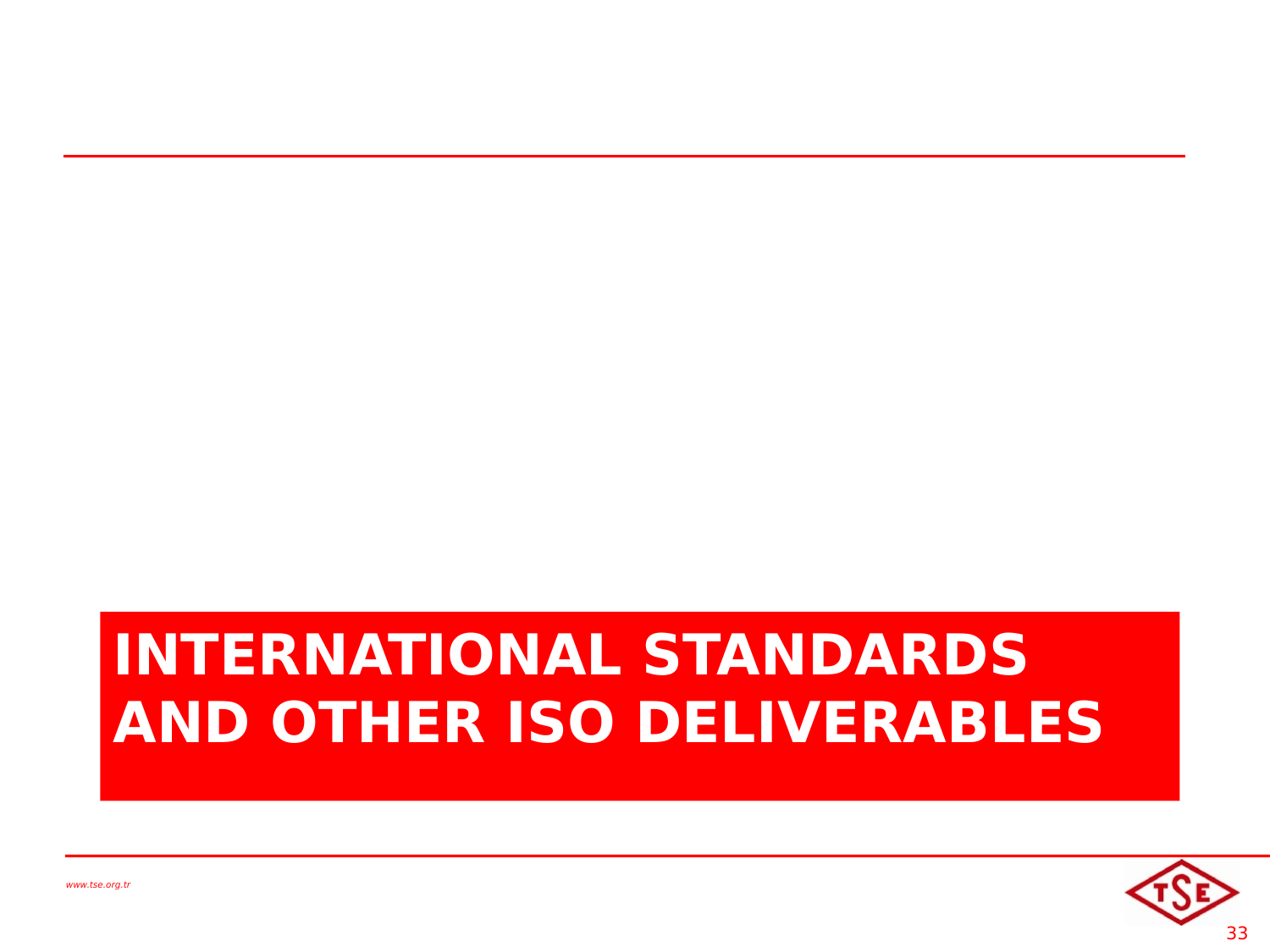

# International Standards and other ISO deliverables

www.tse.org.tr
33